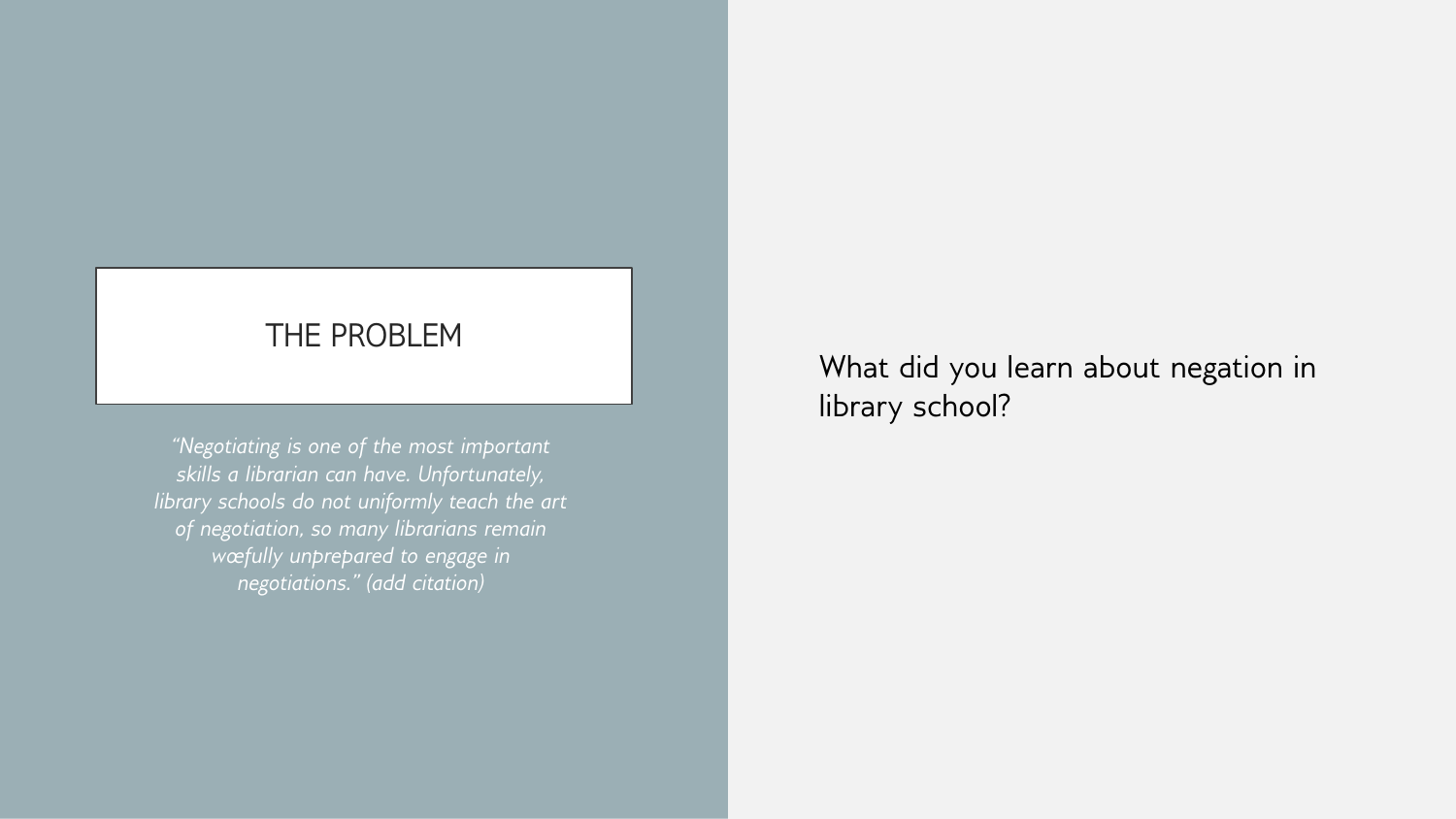

What did you learn about negation in library school?

# THE PROBLEM
“Negotiating is one of the most important skills a librarian can have. Unfortunately, library schools do not uniformly teach the art of negotiation, so many librarians remain woefully unprepared to engage in negotiations.” (add citation)